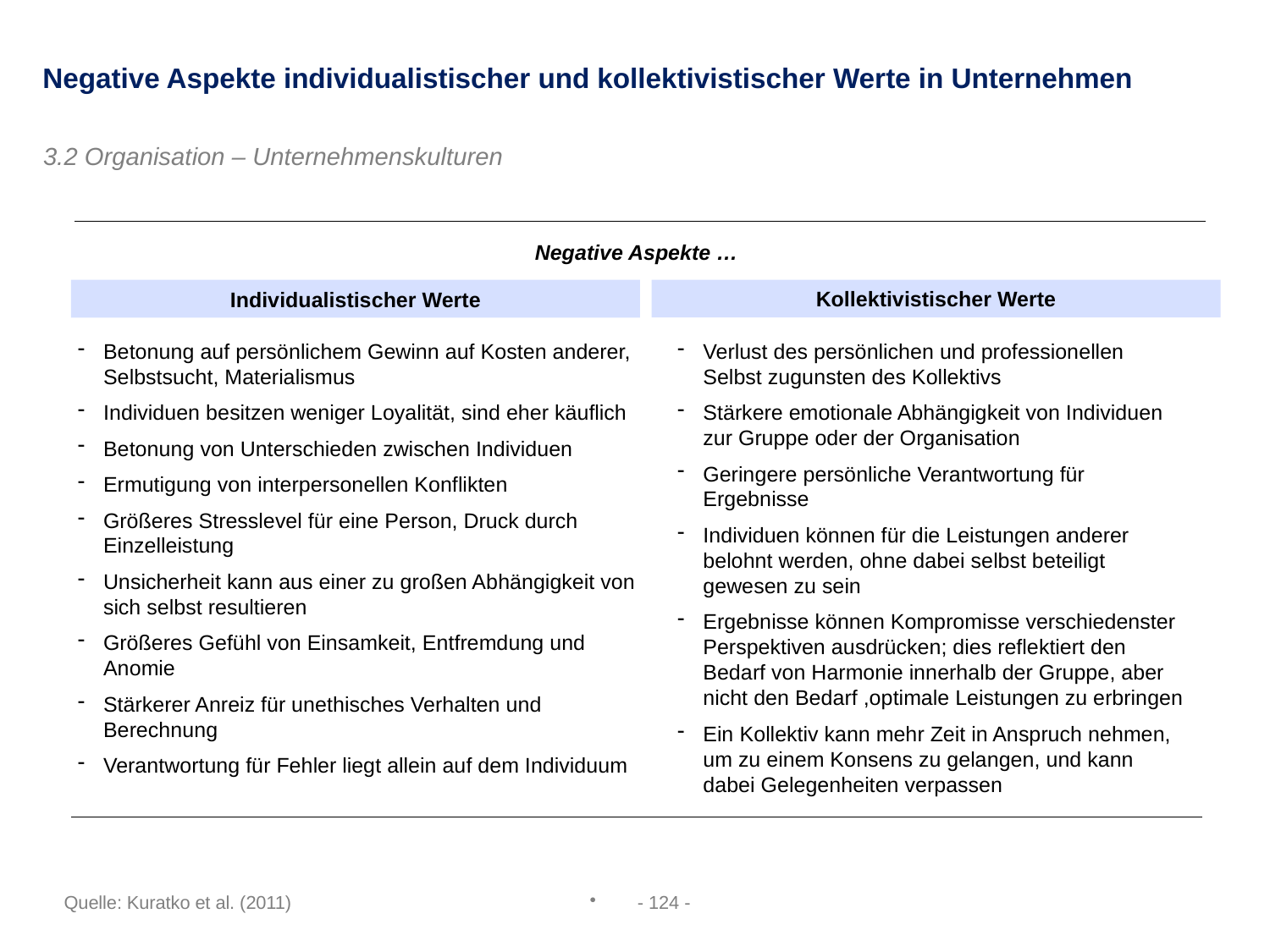

Negative Aspekte individualistischer und kollektivistischer Werte in Unternehmen
3.2 Organisation – Unternehmenskulturen
Negative Aspekte …
Kollektivistischer Werte
Individualistischer Werte
Betonung auf persönlichem Gewinn auf Kosten anderer, Selbstsucht, Materialismus
Individuen besitzen weniger Loyalität, sind eher käuflich
Betonung von Unterschieden zwischen Individuen
Ermutigung von interpersonellen Konflikten
Größeres Stresslevel für eine Person, Druck durch Einzelleistung
Unsicherheit kann aus einer zu großen Abhängigkeit von sich selbst resultieren
Größeres Gefühl von Einsamkeit, Entfremdung und Anomie
Stärkerer Anreiz für unethisches Verhalten und Berechnung
Verantwortung für Fehler liegt allein auf dem Individuum
Verlust des persönlichen und professionellen Selbst zugunsten des Kollektivs
Stärkere emotionale Abhängigkeit von Individuen zur Gruppe oder der Organisation
Geringere persönliche Verantwortung für Ergebnisse
Individuen können für die Leistungen anderer belohnt werden, ohne dabei selbst beteiligt gewesen zu sein
Ergebnisse können Kompromisse verschiedenster Perspektiven ausdrücken; dies reflektiert den Bedarf von Harmonie innerhalb der Gruppe, aber nicht den Bedarf ,optimale Leistungen zu erbringen
Ein Kollektiv kann mehr Zeit in Anspruch nehmen, um zu einem Konsens zu gelangen, und kann dabei Gelegenheiten verpassen
Quelle: Kuratko et al. (2011)
- 124 -